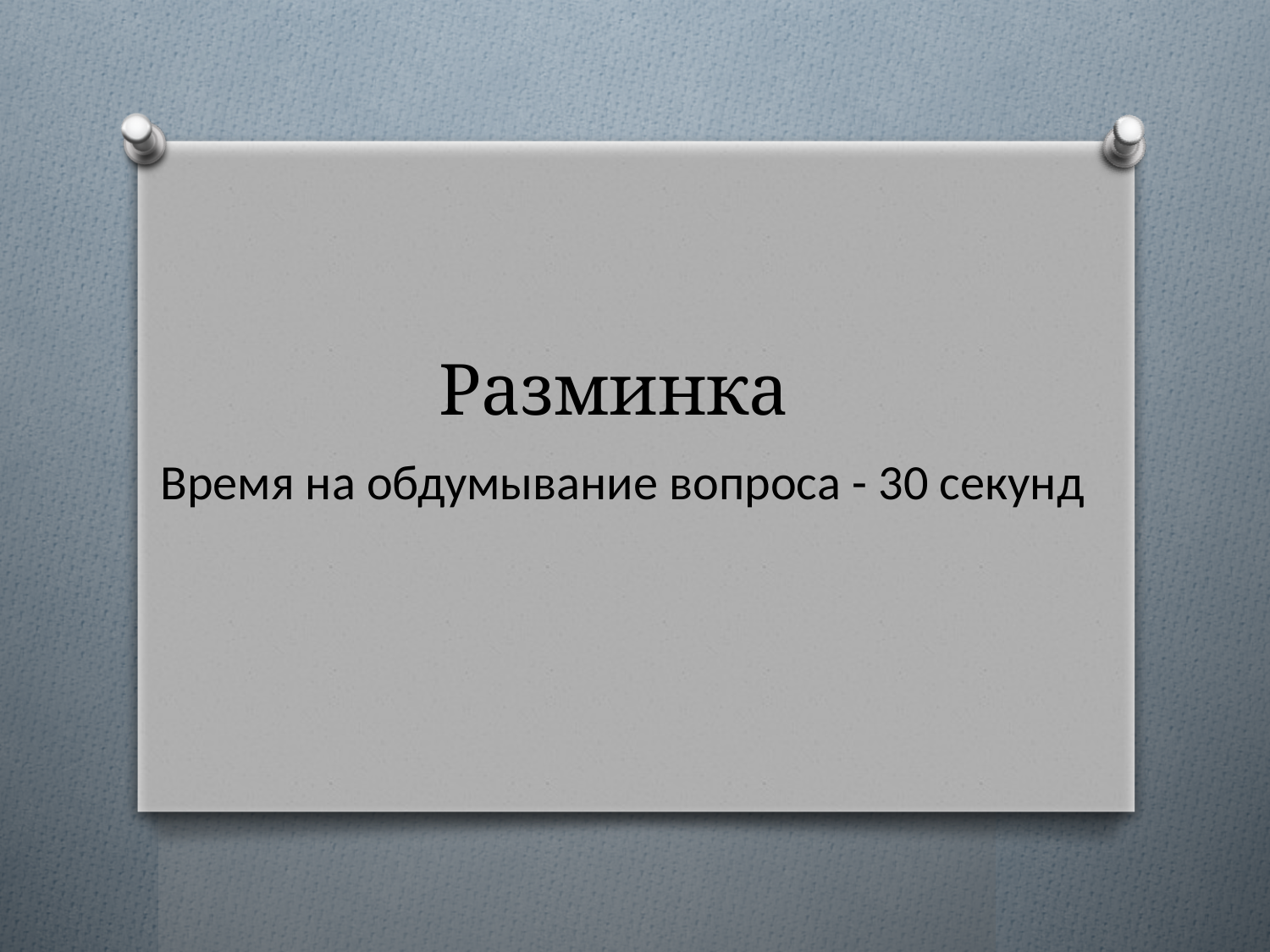

Разминка
 Время на обдумывание вопроса - 30 секунд